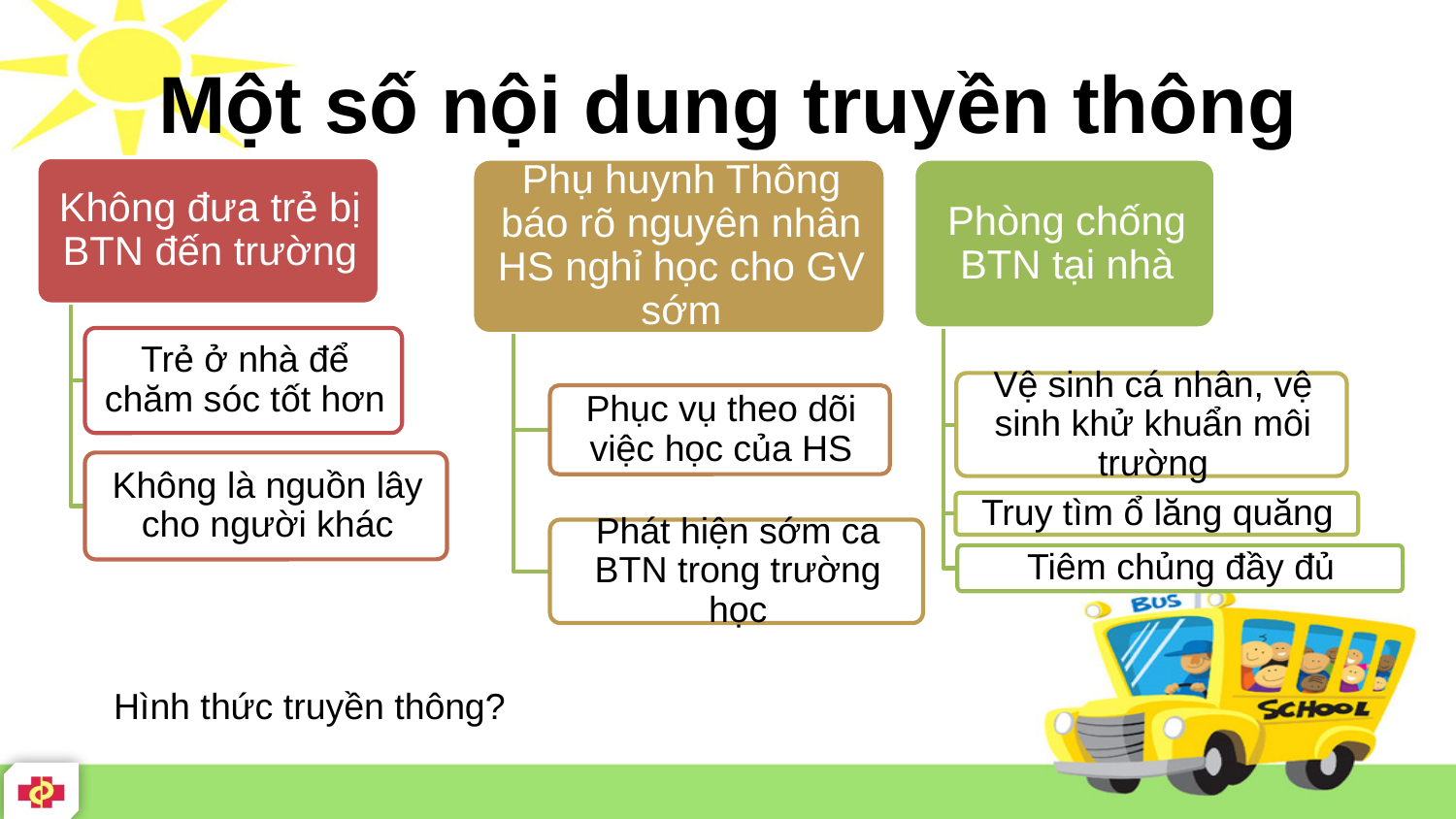

# Một số nội dung truyền thông
Không đưa trẻ bị BTN đến trường
Trẻ ở nhà để chăm sóc tốt hơn
Không là nguồn lây cho người khác
Phụ huynh Thông báo rõ nguyên nhân HS nghỉ học cho GV sớm
Phục vụ theo dõi việc học của HS
Phát hiện sớm ca BTN trong trường học
Phòng chống BTN tại nhà
Vệ sinh cá nhân, vệ sinh khử khuẩn môi trường
Truy tìm ổ lăng quăng
Tiêm chủng đầy đủ
Hình thức truyền thông?